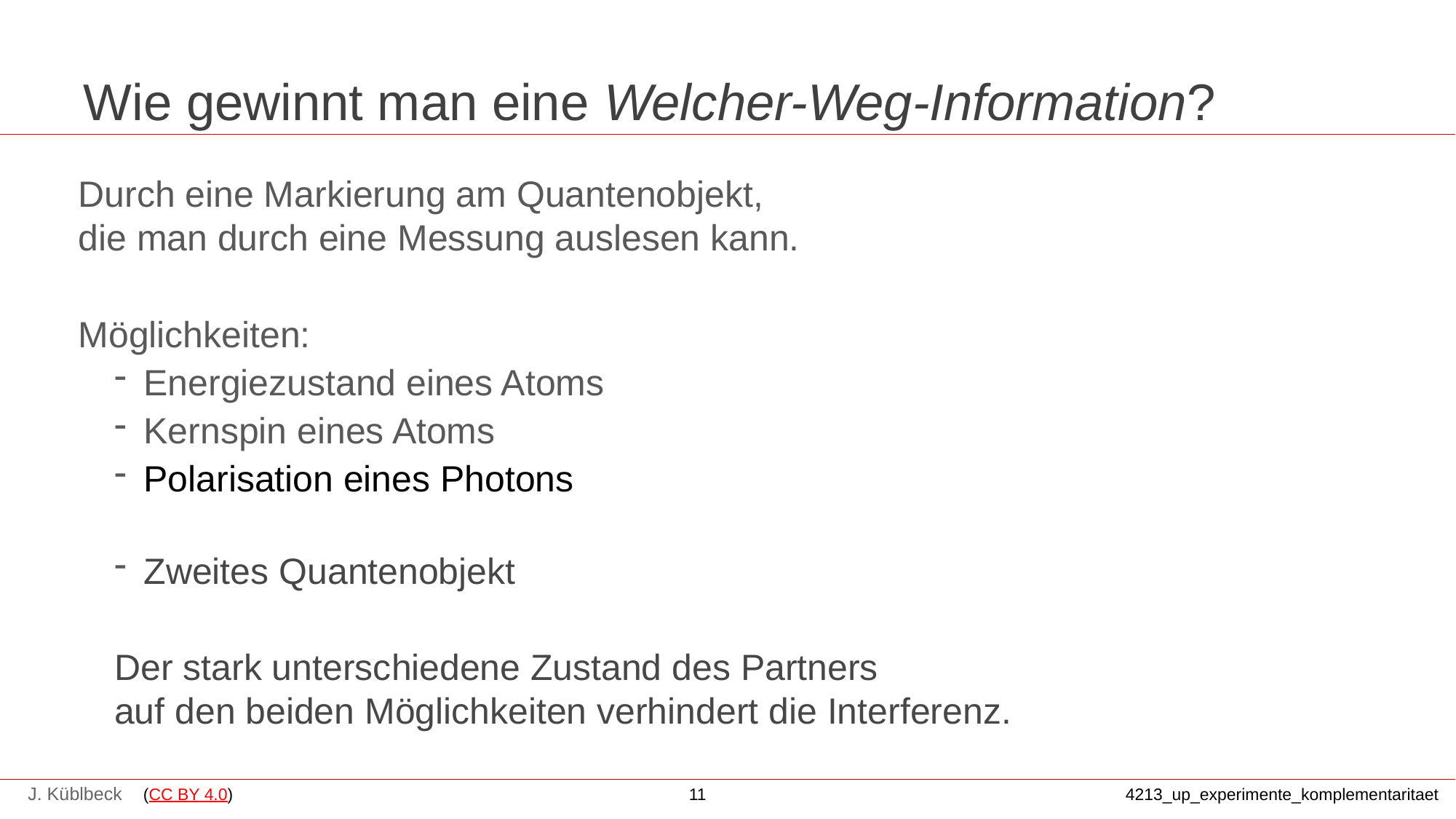

# Wie gewinnt man eine Welcher-Weg-Information?
Durch eine Markierung am Quantenobjekt,
die man durch eine Messung auslesen kann.

Möglichkeiten:
Energiezustand eines Atoms
Kernspin eines Atoms
Polarisation eines Photons
Zweites Quantenobjekt

Der stark unterschiedene Zustand des Partners
auf den beiden Möglichkeiten verhindert die Interferenz.